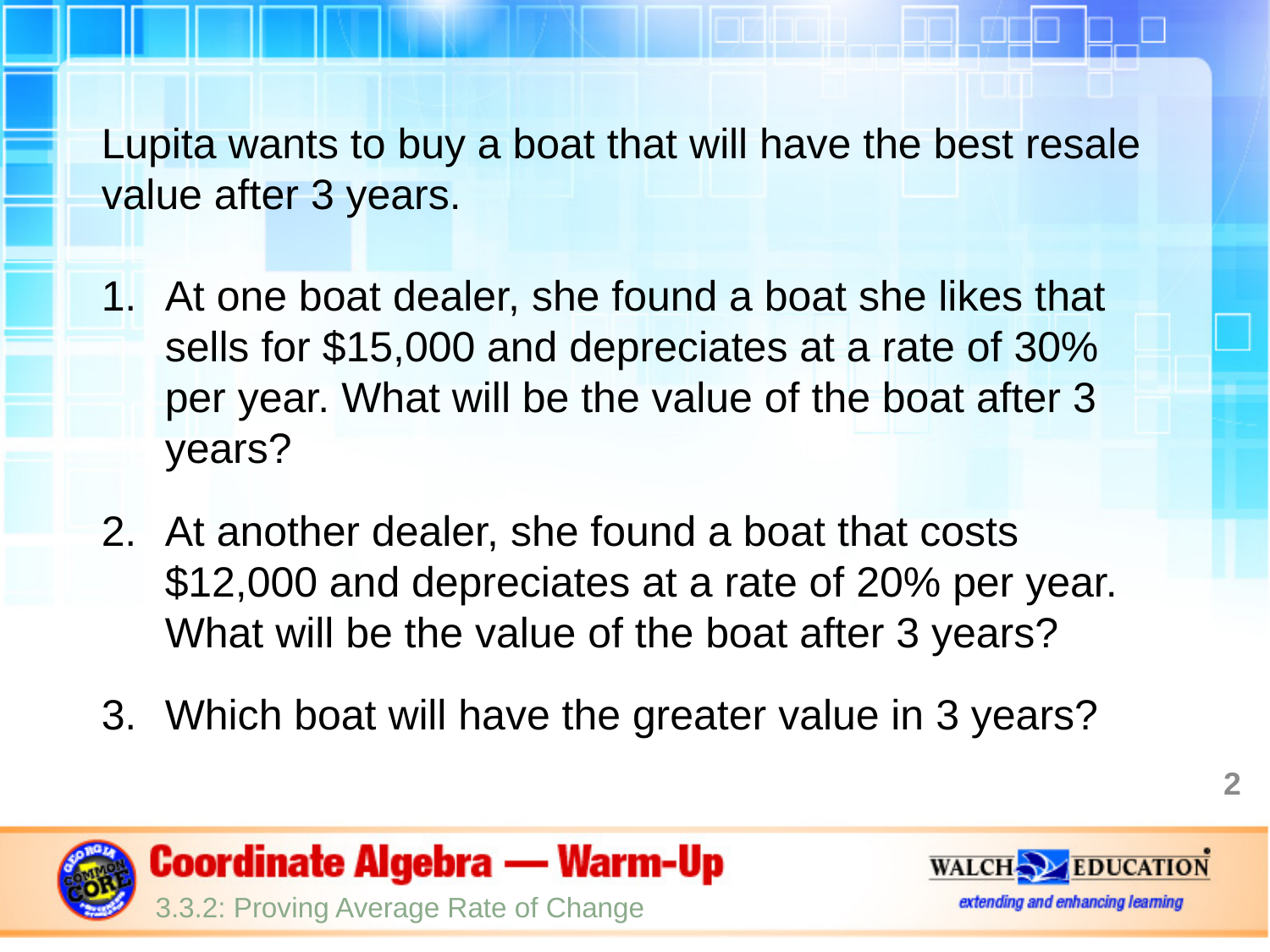

Lupita wants to buy a boat that will have the best resale value after 3 years.

At one boat dealer, she found a boat she likes that sells for $15,000 and depreciates at a rate of 30% per year. What will be the value of the boat after 3 years?
At another dealer, she found a boat that costs $12,000 and depreciates at a rate of 20% per year. What will be the value of the boat after 3 years?
Which boat will have the greater value in 3 years?

2
3.3.2: Proving Average Rate of Change